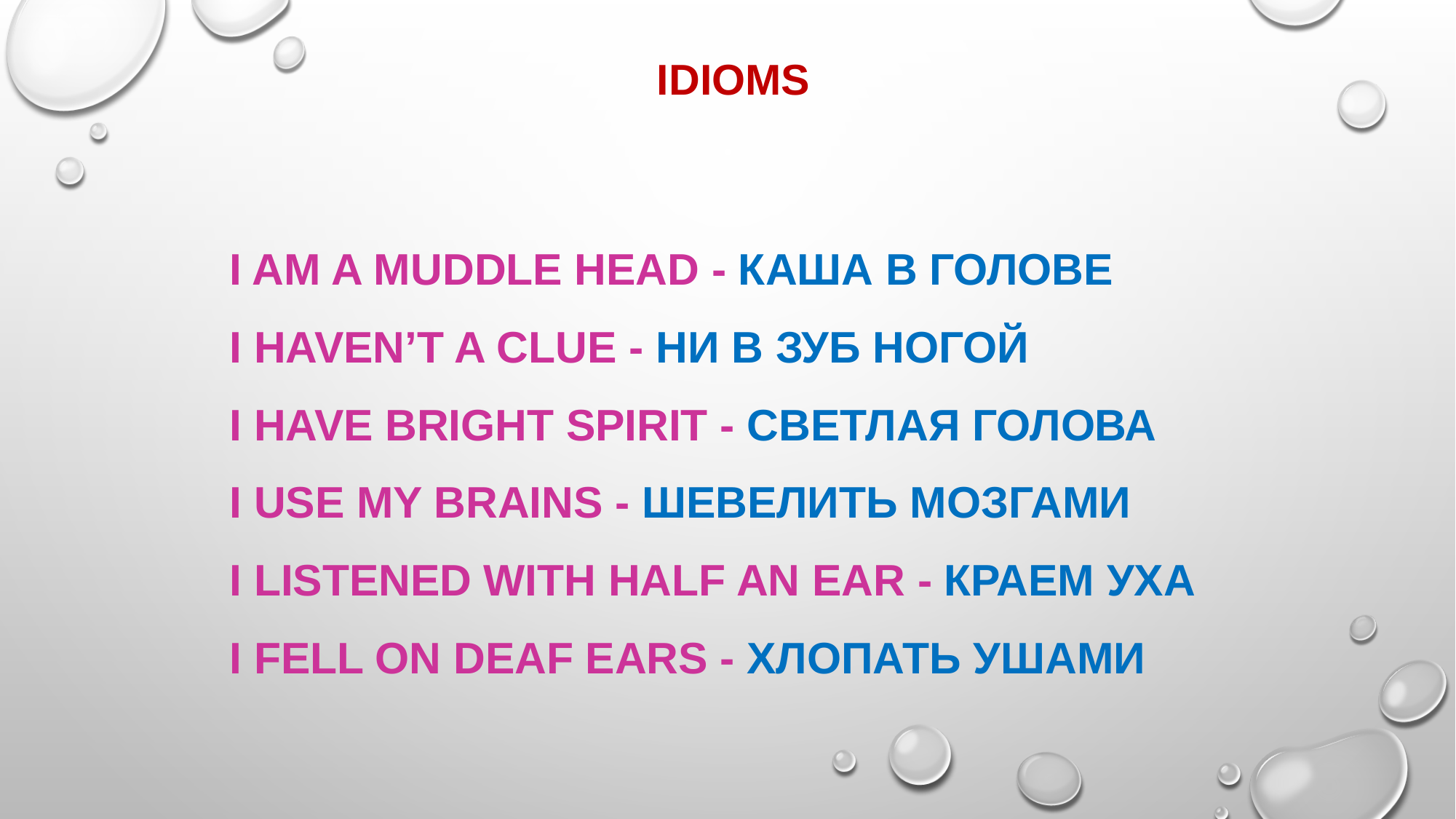

# Idioms

         I am a muddle head - каша в голове
         I haven’t a clue - ни в зуб ногой
         I have bright spirit - светлая голова
         I use my brains - шевелить мозгами
         I listened with half an ear - краем уха
         I fell on deaf ears - хлопать ушами